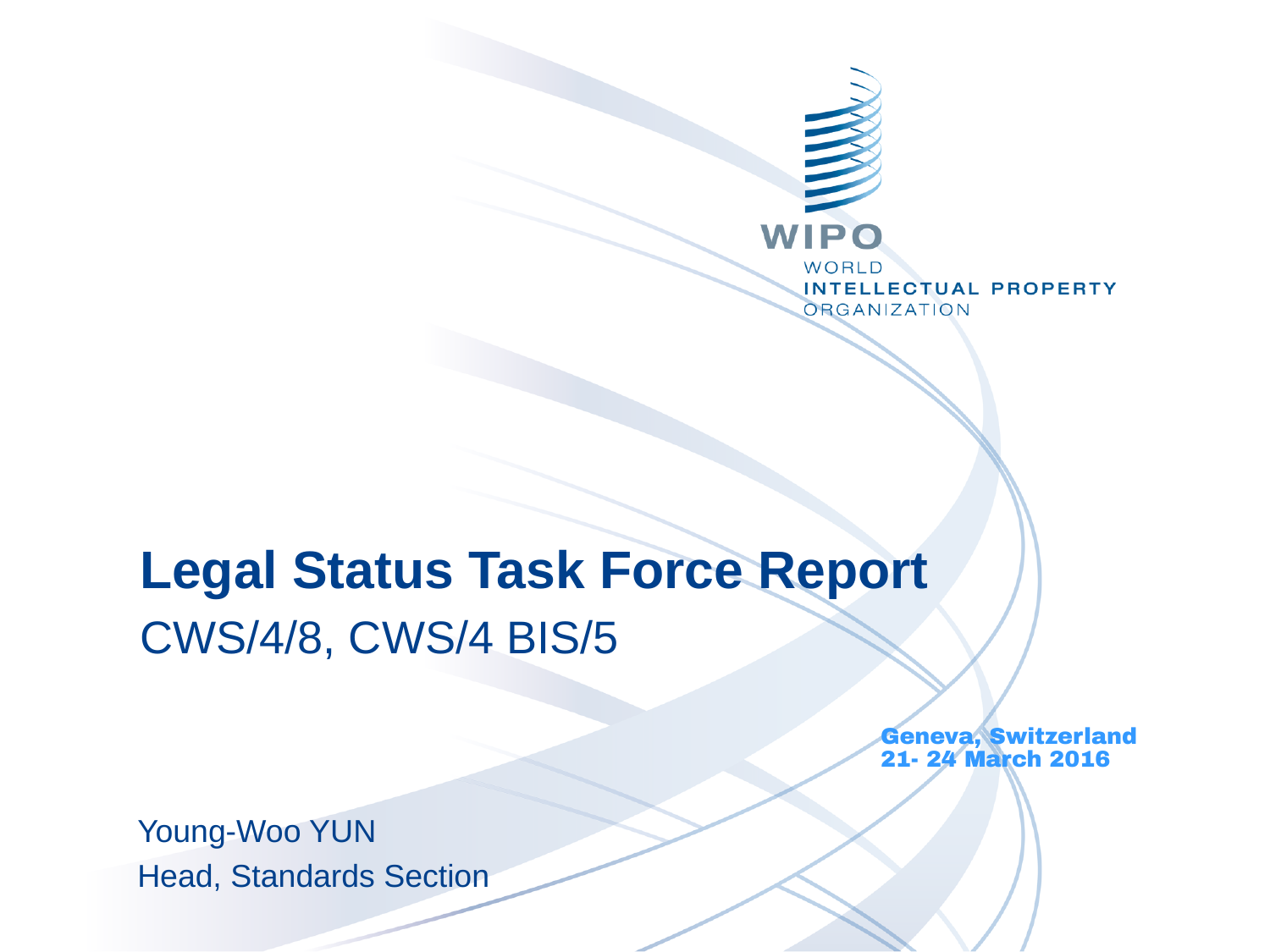

Legal Status Task Force Report
CWS/4/8, CWS/4 BIS/5
Geneva, Switzerland
21- 24 March 2016
Young-Woo YUN
Head, Standards Section